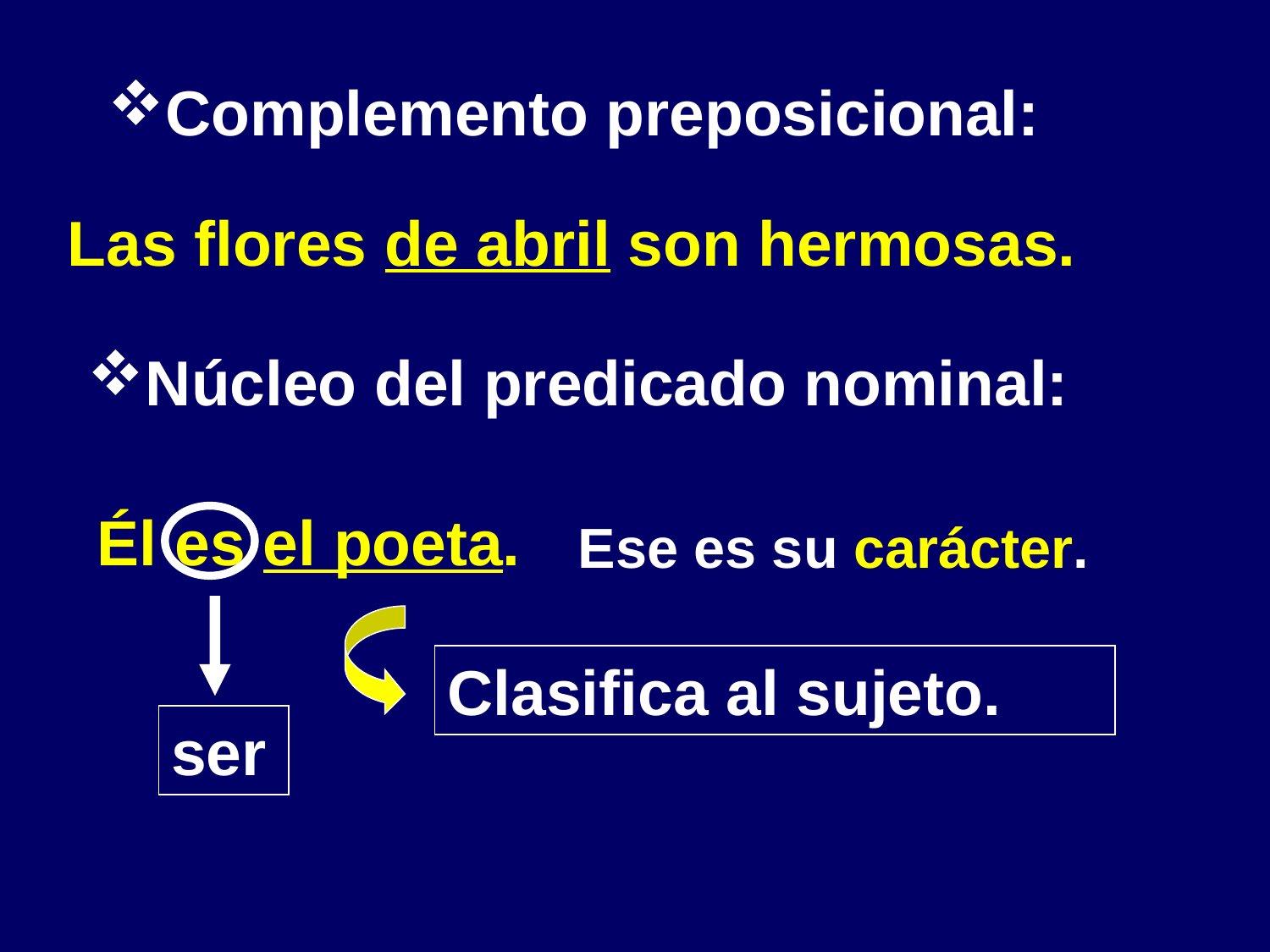

Complemento preposicional:
Las flores de abril son hermosas.
Núcleo del predicado nominal:
Él es el poeta.

Ese es su carácter.

Clasifica al sujeto.
ser